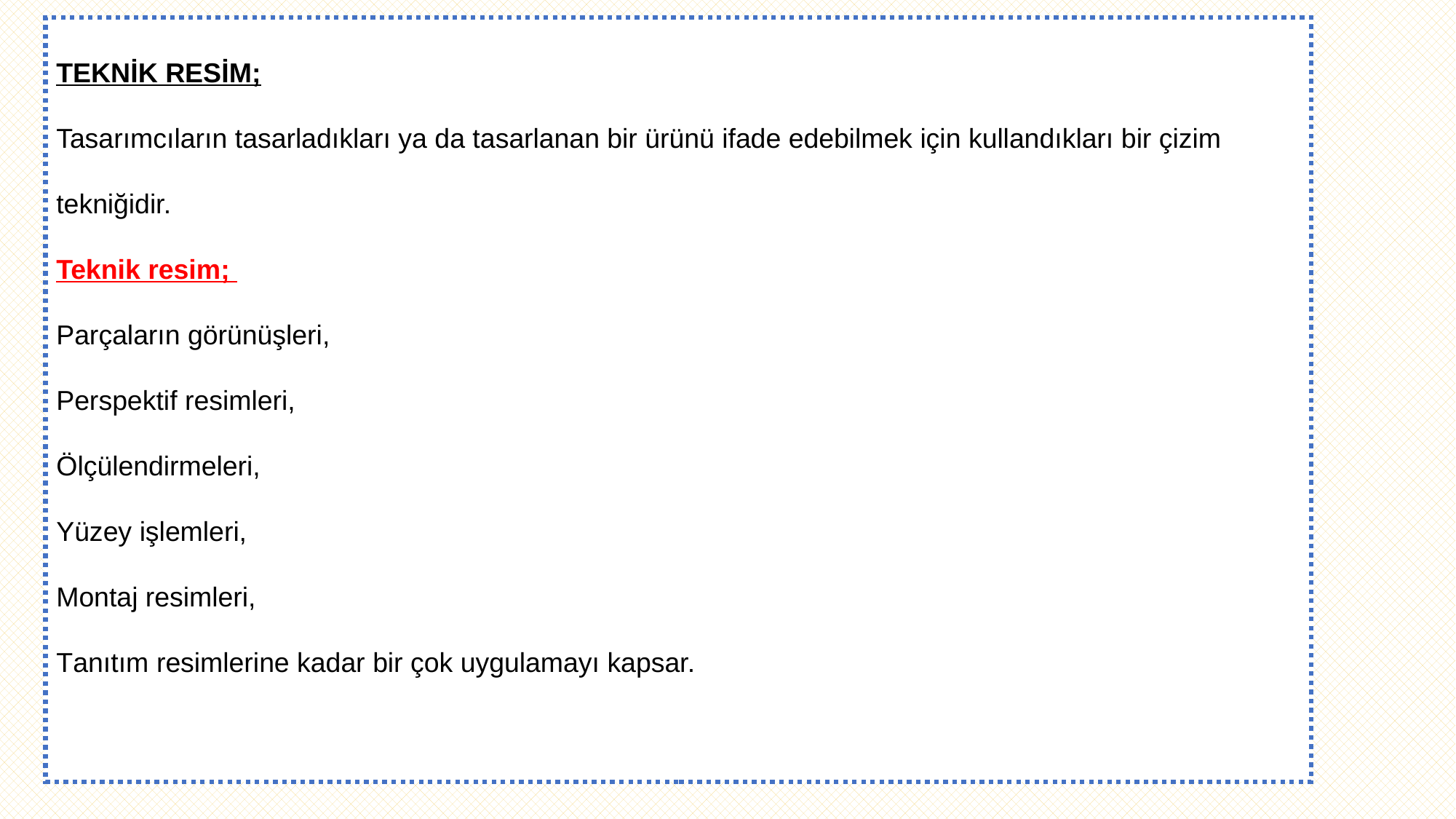

TEKNİK RESİM;
Tasarımcıların tasarladıkları ya da tasarlanan bir ürünü ifade edebilmek için kullandıkları bir çizim tekniğidir.
Teknik resim;
Parçaların görünüşleri,
Perspektif resimleri,
Ölçülendirmeleri,
Yüzey işlemleri,
Montaj resimleri,
Tanıtım resimlerine kadar bir çok uygulamayı kapsar.